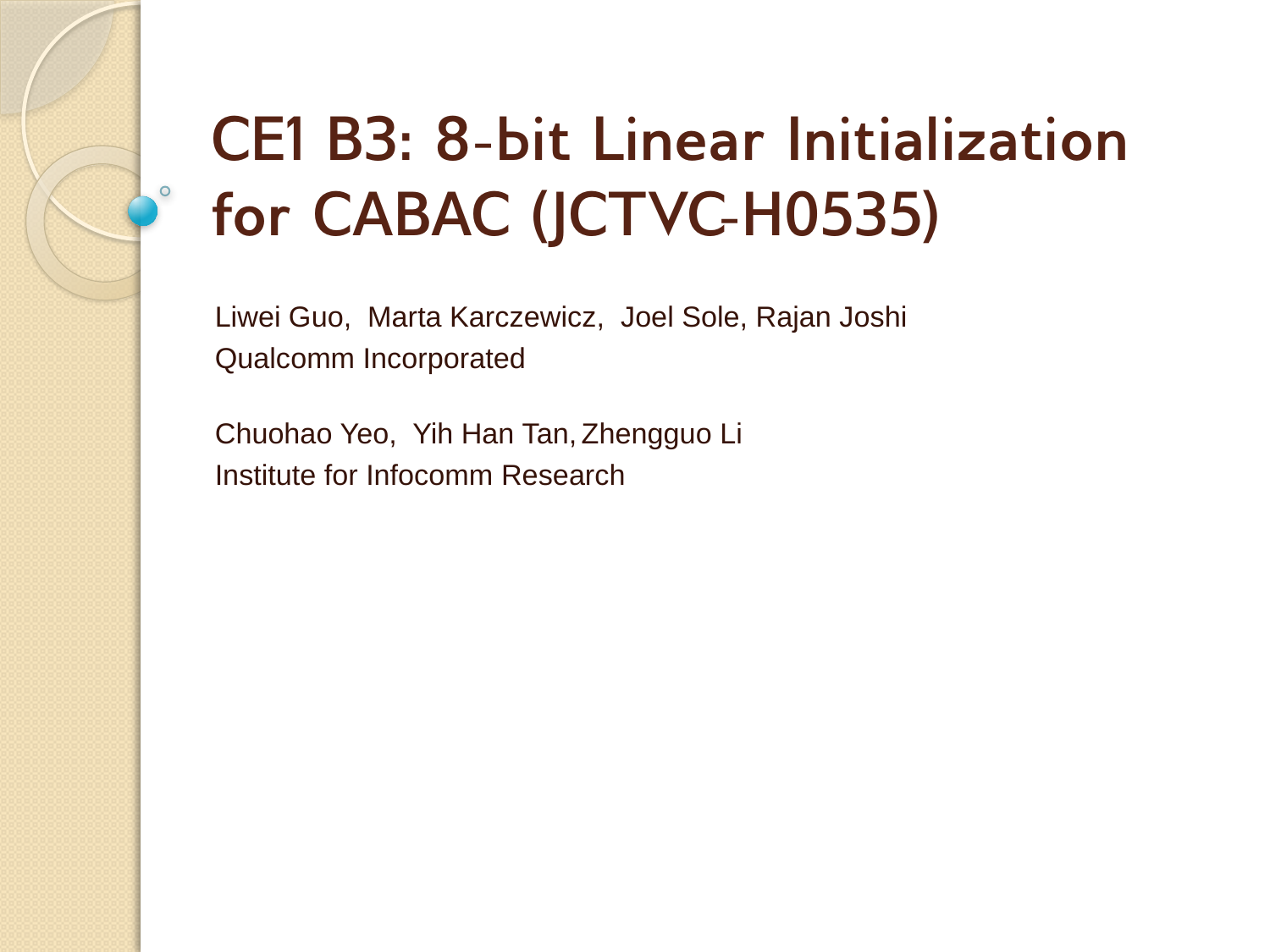

# CE1 B3: 8-bit Linear Initialization for CABAC (JCTVC-H0535)

Liwei Guo,  Marta Karczewicz,  Joel Sole, Rajan Joshi
Qualcomm Incorporated
Chuohao Yeo,  Yih Han Tan, Zhengguo Li
Institute for Infocomm Research